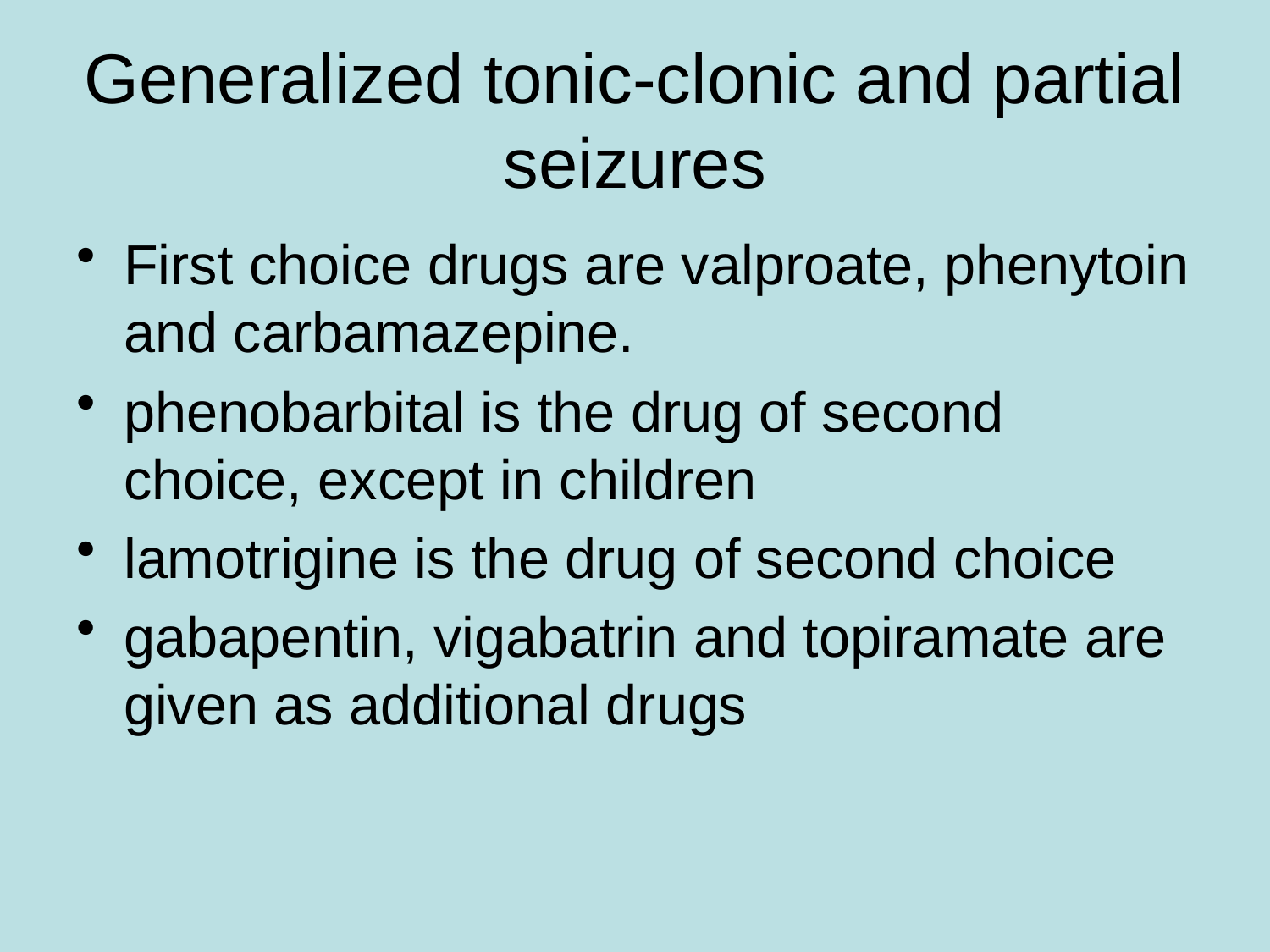

# Generalized tonic-clonic and partial seizures
First choice drugs are valproate, phenytoin and carbamazepine.
phenobarbital is the drug of second choice, except in children
lamotrigine is the drug of second choice
gabapentin, vigabatrin and topiramate are given as additional drugs